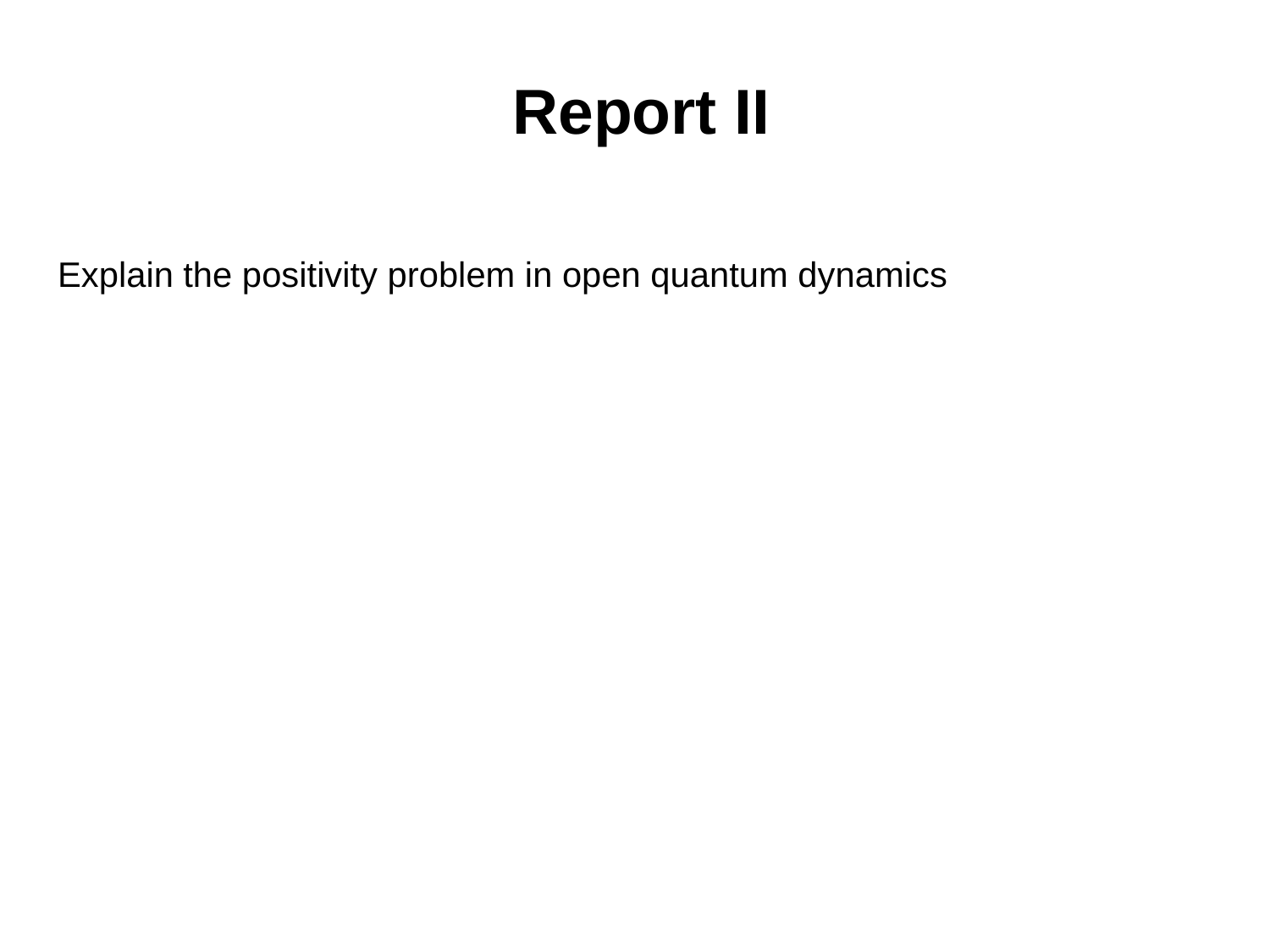

# Report II
Explain the positivity problem in open quantum dynamics